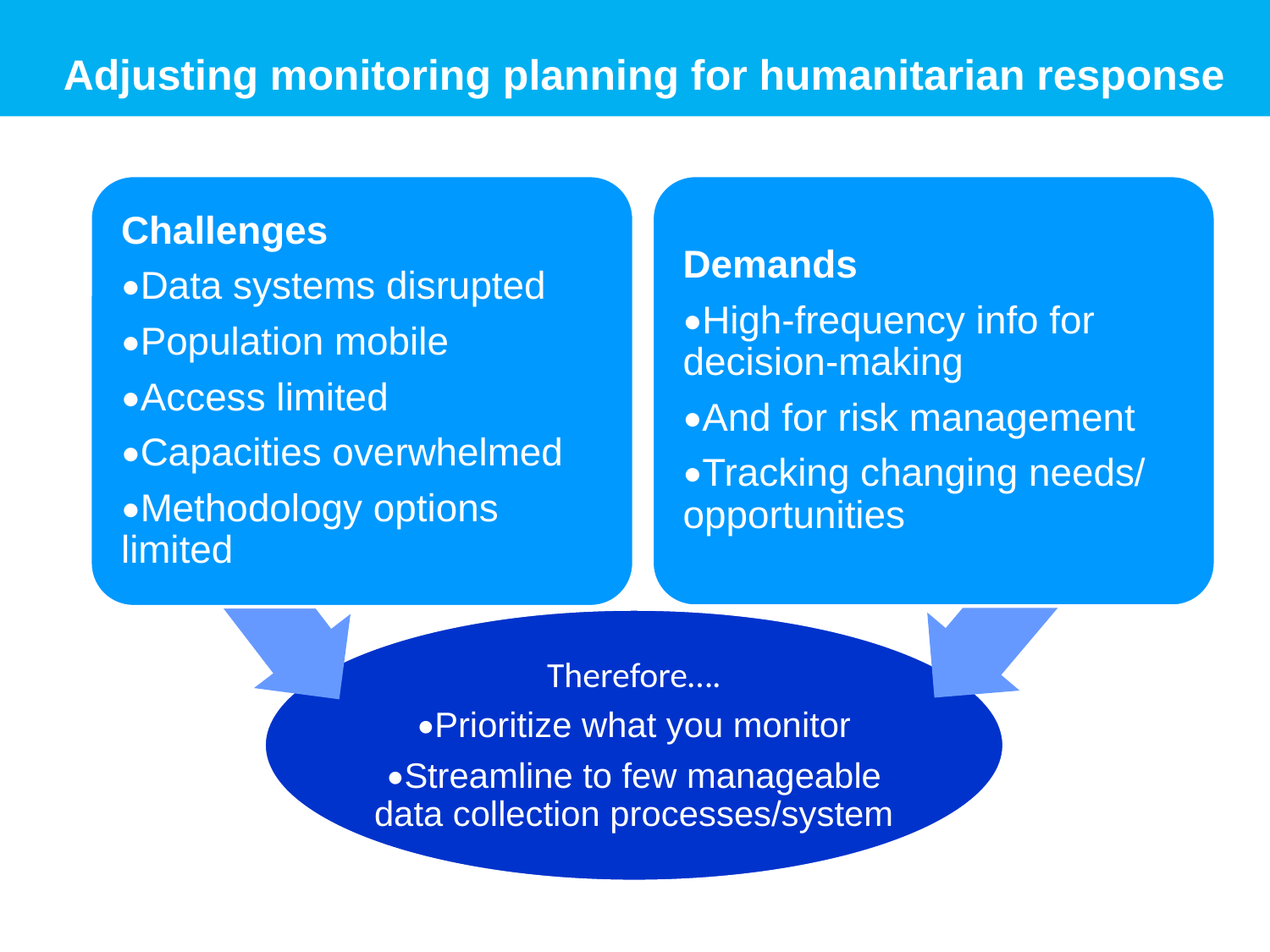

# Adjusting monitoring planning for humanitarian response
Therefore….
•Prioritize what you monitor
•Streamline to few manageable data collection processes/system
Challenges
•Data systems disrupted
•Population mobile
•Access limited
•Capacities overwhelmed
•Methodology options limited
Demands
•High-frequency info for decision-making
•And for risk management
•Tracking changing needs/ opportunities